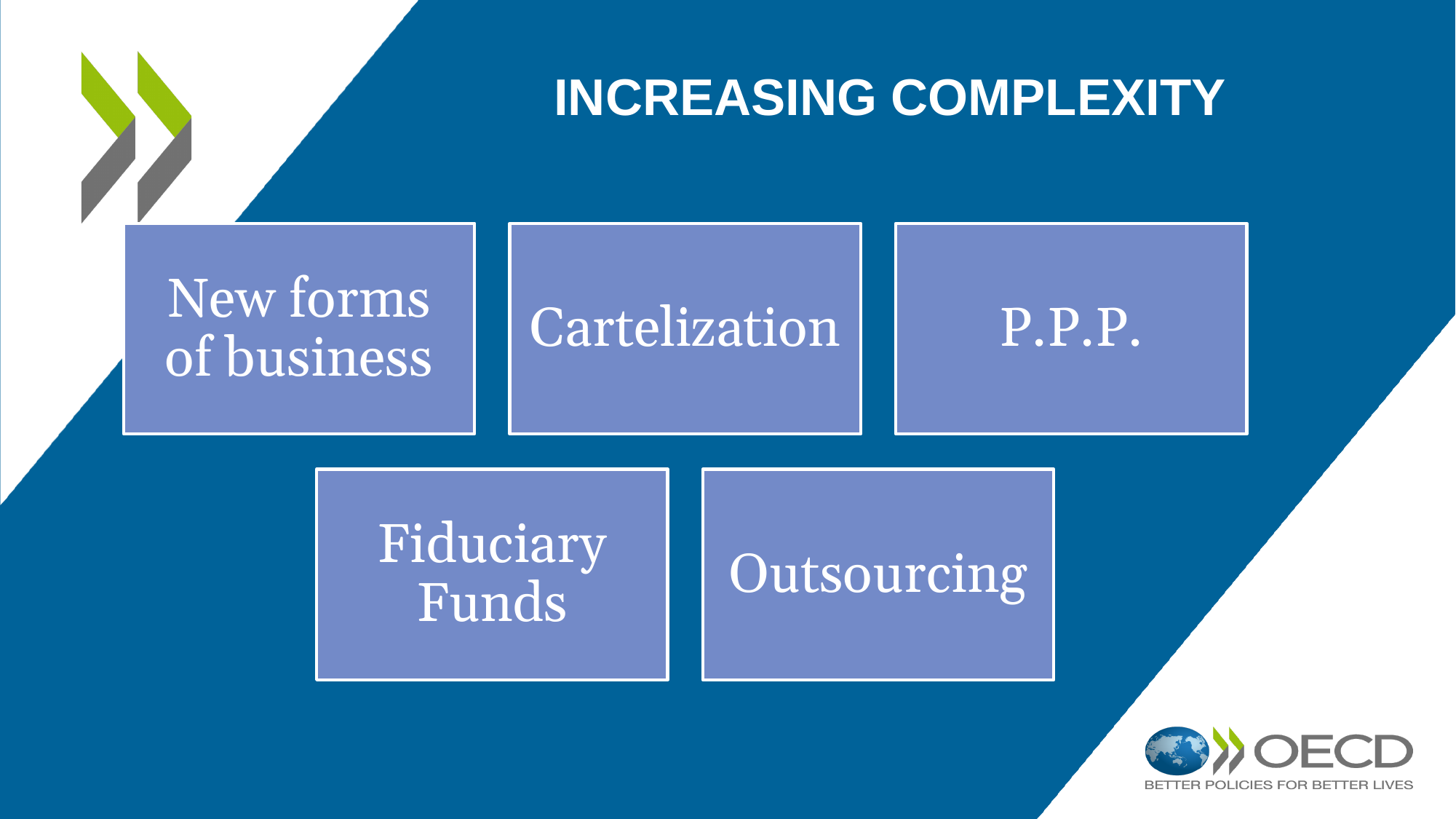

# Increasing Complexity
New forms of business
Cartelization
P.P.P.
Fiduciary Funds
Outsourcing